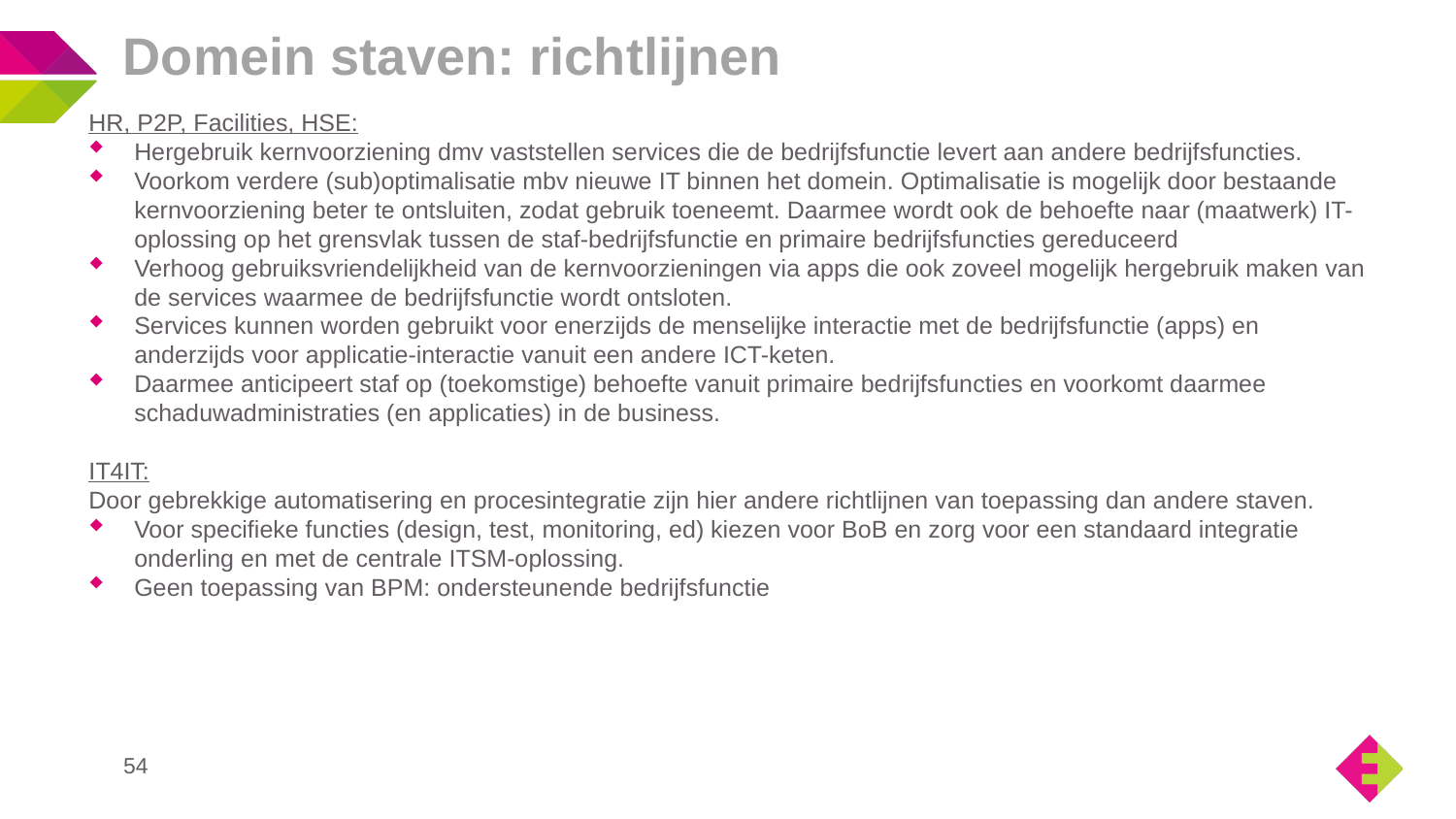

# Domein staven: richtlijnen
HR, P2P, Facilities, HSE:
Hergebruik kernvoorziening dmv vaststellen services die de bedrijfsfunctie levert aan andere bedrijfsfuncties.
Voorkom verdere (sub)optimalisatie mbv nieuwe IT binnen het domein. Optimalisatie is mogelijk door bestaande kernvoorziening beter te ontsluiten, zodat gebruik toeneemt. Daarmee wordt ook de behoefte naar (maatwerk) IT-oplossing op het grensvlak tussen de staf-bedrijfsfunctie en primaire bedrijfsfuncties gereduceerd
Verhoog gebruiksvriendelijkheid van de kernvoorzieningen via apps die ook zoveel mogelijk hergebruik maken van de services waarmee de bedrijfsfunctie wordt ontsloten.
Services kunnen worden gebruikt voor enerzijds de menselijke interactie met de bedrijfsfunctie (apps) en anderzijds voor applicatie-interactie vanuit een andere ICT-keten.
Daarmee anticipeert staf op (toekomstige) behoefte vanuit primaire bedrijfsfuncties en voorkomt daarmee schaduwadministraties (en applicaties) in de business.

IT4IT:
Door gebrekkige automatisering en procesintegratie zijn hier andere richtlijnen van toepassing dan andere staven.
Voor specifieke functies (design, test, monitoring, ed) kiezen voor BoB en zorg voor een standaard integratie onderling en met de centrale ITSM-oplossing.
Geen toepassing van BPM: ondersteunende bedrijfsfunctie